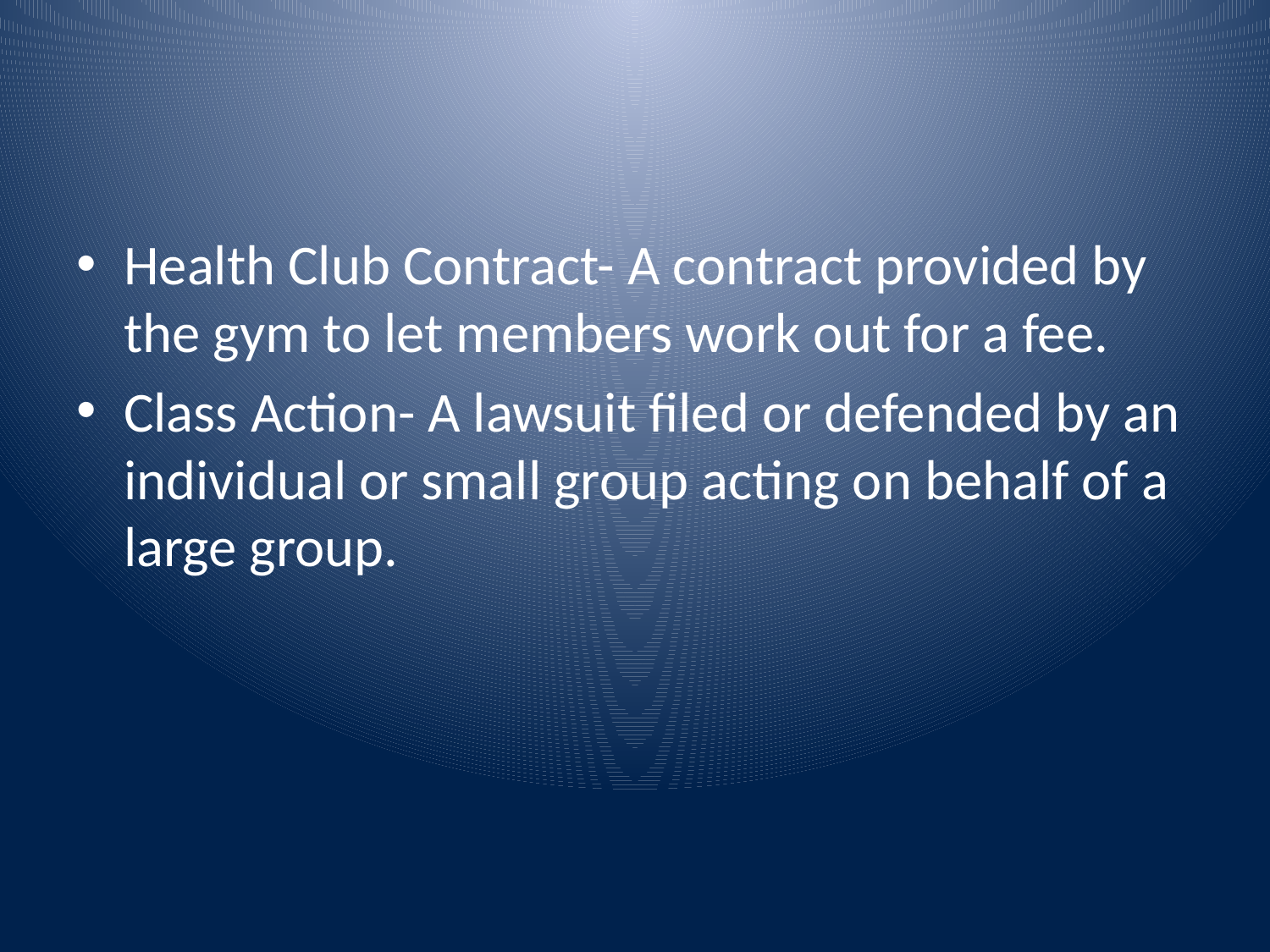

Health Club Contract- A contract provided by the gym to let members work out for a fee.
Class Action- A lawsuit filed or defended by an individual or small group acting on behalf of a large group.